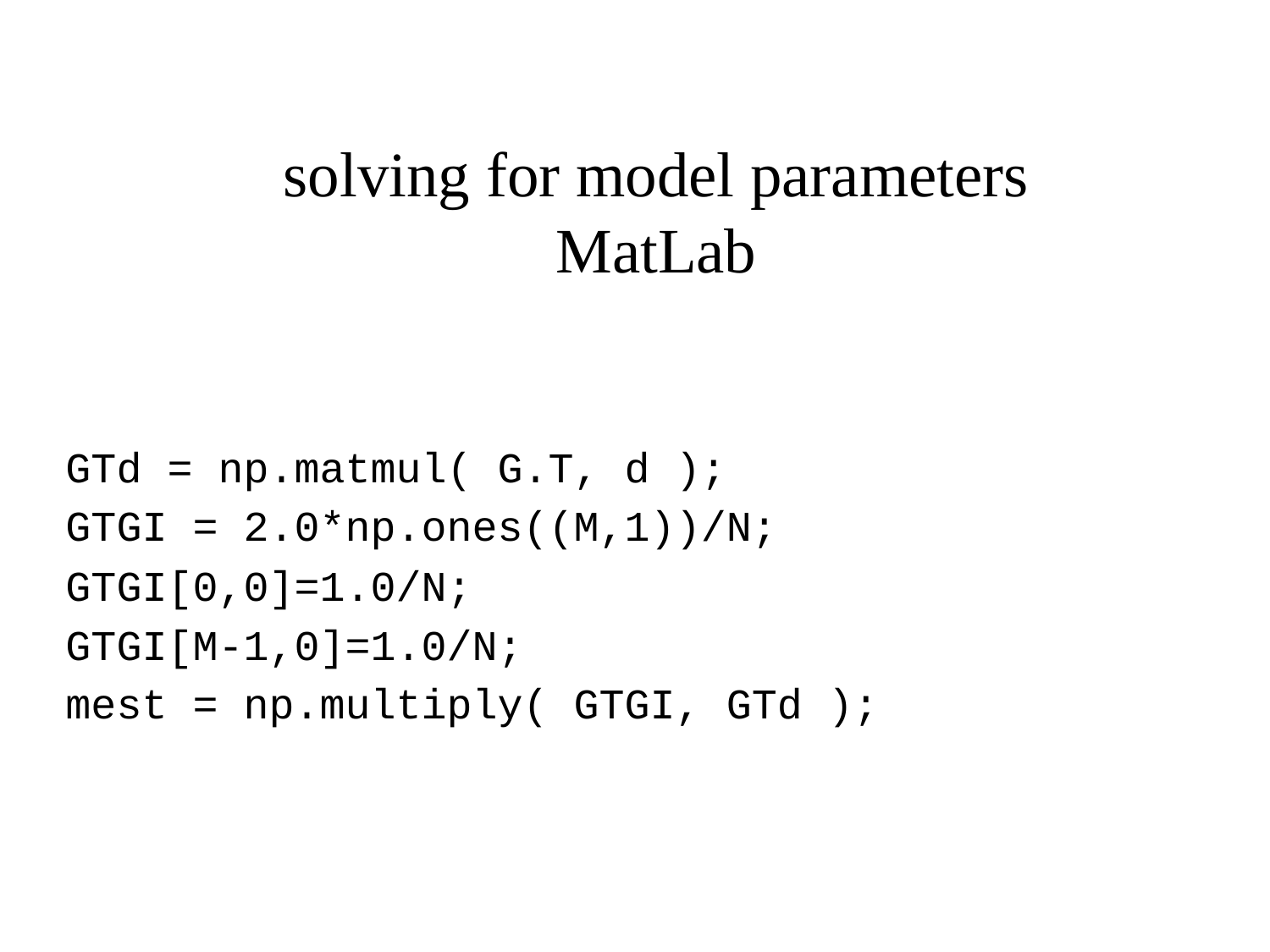

solving for model parameters MatLab
GTd = np.matmul( G.T, d );
GTGI = 2.0*np.ones((M,1))/N;
GTGI[0,0]=1.0/N;
GTGI[M-1,0]=1.0/N;
mest = np.multiply( GTGI, GTd );